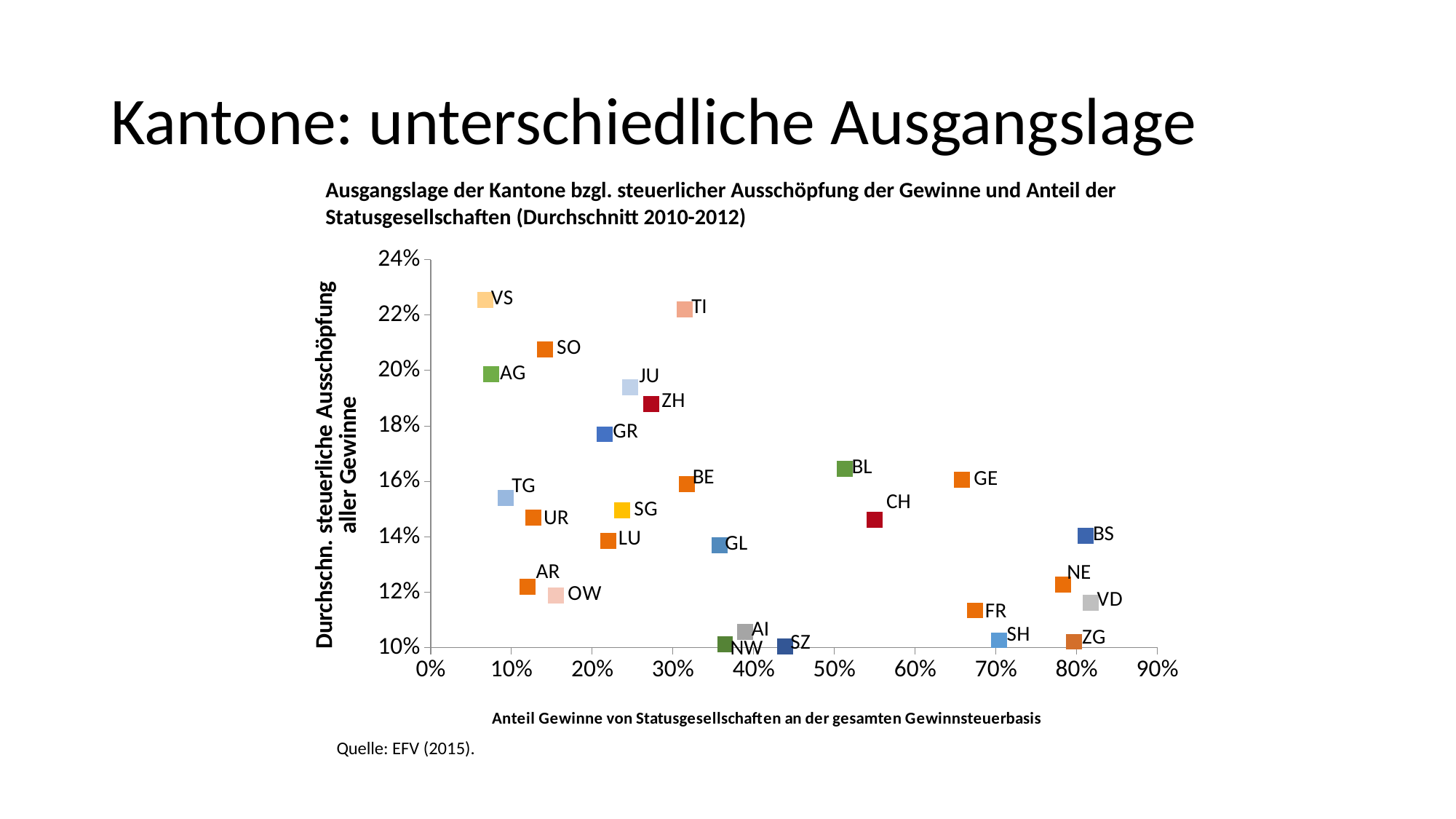

# Kantone: unterschiedliche Ausgangslage
Ausgangslage der Kantone bzgl. steuerlicher Ausschöpfung der Gewinne und Anteil der Statusgesellschaften (Durchschnitt 2010-2012)

### Chart

| Category | ZH | BE | LU | UR | SZ | NW | GL | ZG | FR | SO | BS | BL | SH | AR | AI | SG | GR | AG | TG | TI | VD | VS | NE | GE | JU | OW | CH |
|---|---|---|---|---|---|---|---|---|---|---|---|---|---|---|---|---|---|---|---|---|---|---|---|---|---|---|---|
Quelle: EFV (2015).